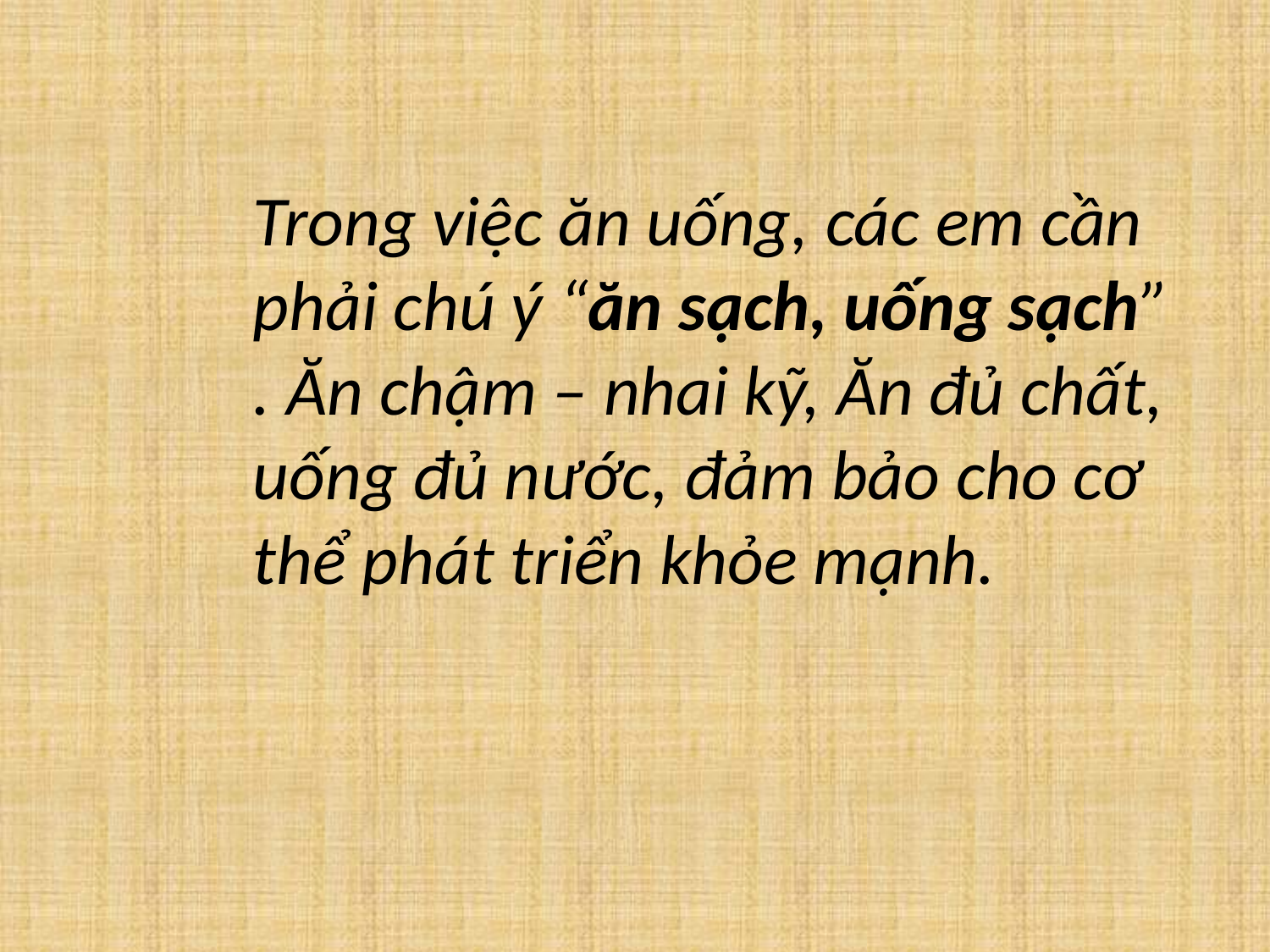

Trong việc ăn uống, các em cần phải chú ý “ăn sạch, uống sạch” . Ăn chậm – nhai kỹ, Ăn đủ chất, uống đủ nước, đảm bảo cho cơ thể phát triển khỏe mạnh.